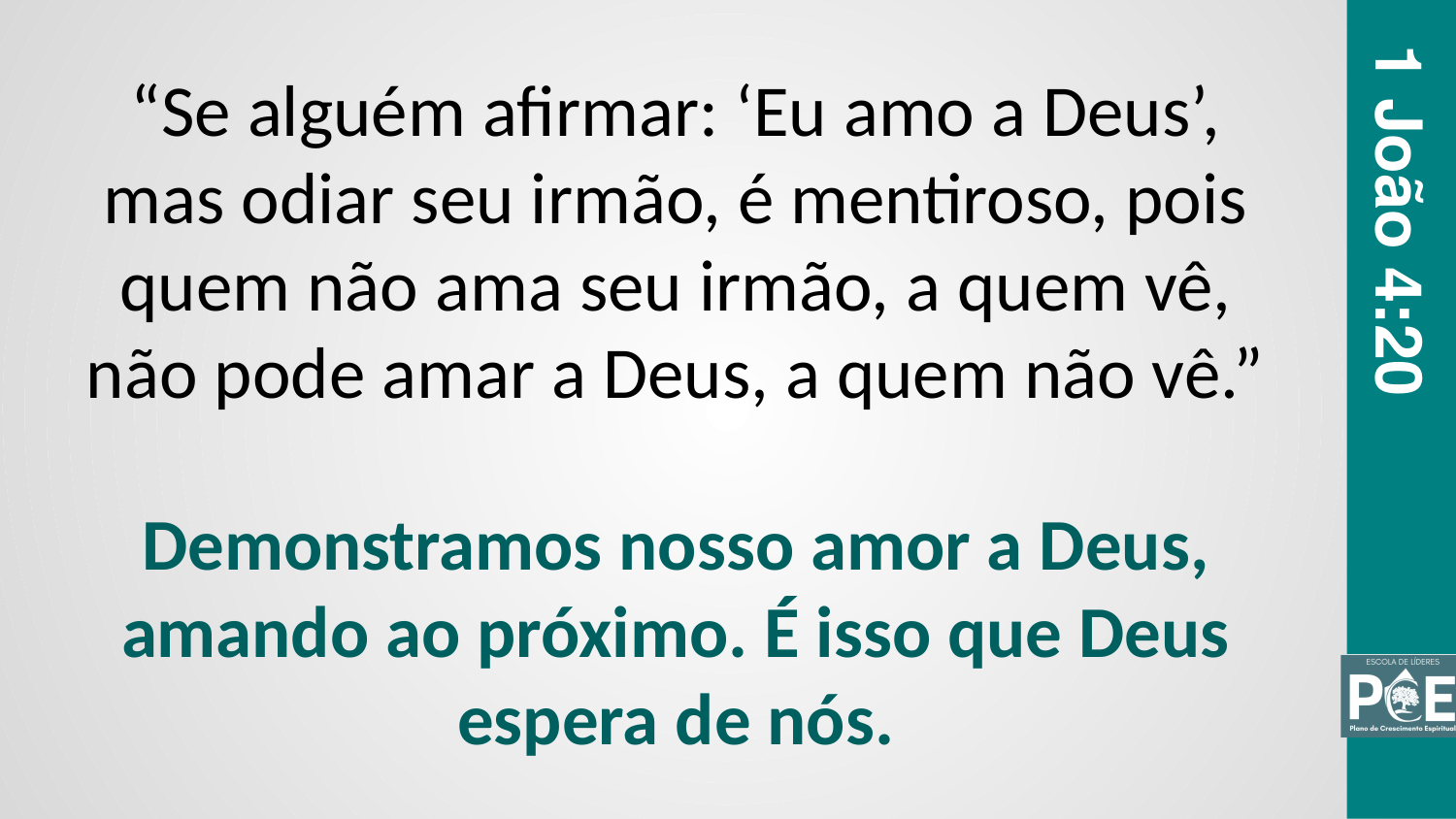

“Se alguém afirmar: ‘Eu amo a Deus’, mas odiar seu irmão, é mentiroso, pois quem não ama seu irmão, a quem vê, não pode amar a Deus, a quem não vê.”
1 João 4:20
Demonstramos nosso amor a Deus, amando ao próximo. É isso que Deus espera de nós.